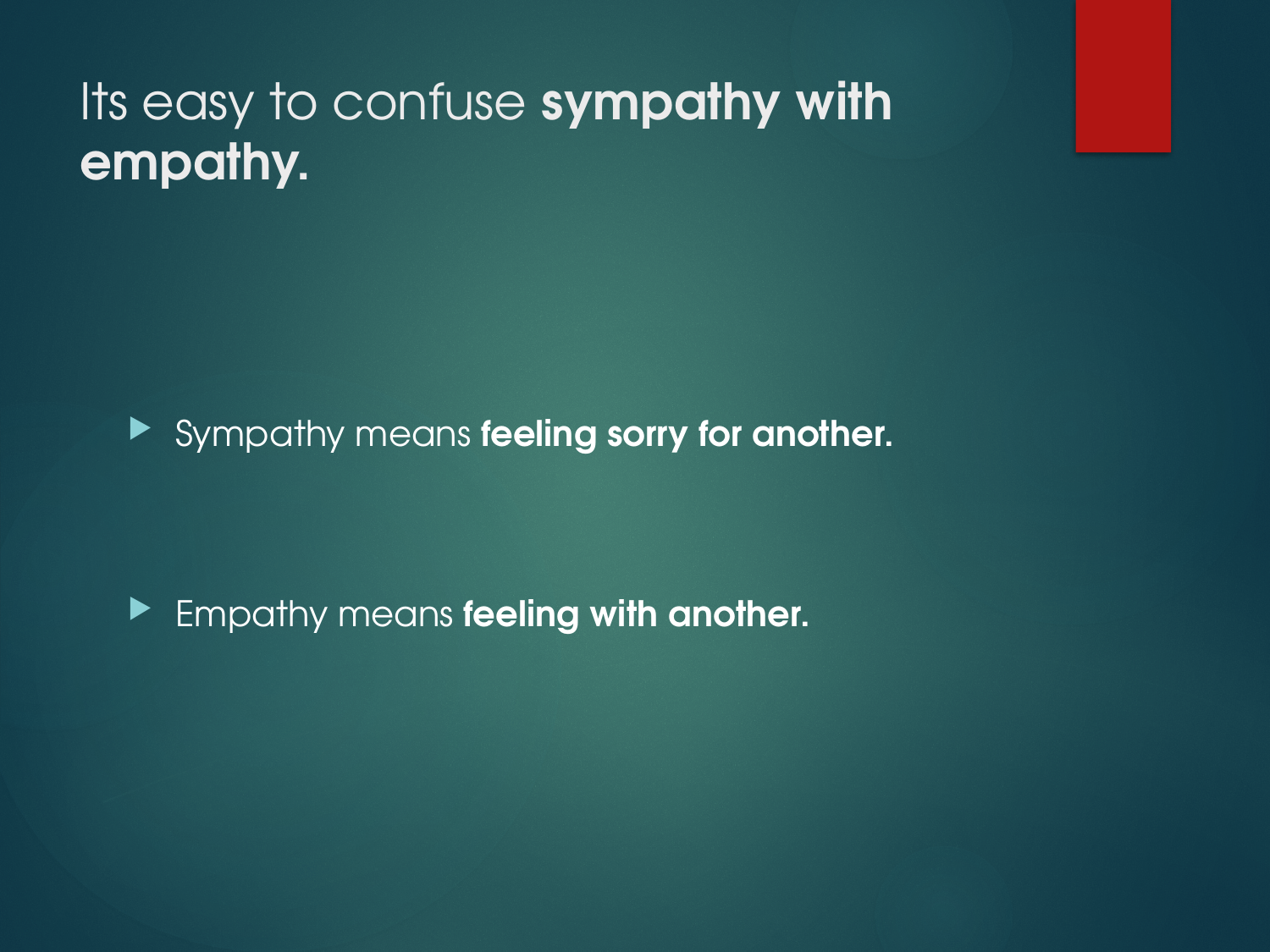

# Its easy to confuse sympathy with empathy.

Sympathy means feeling sorry for another.

Empathy means feeling with another.